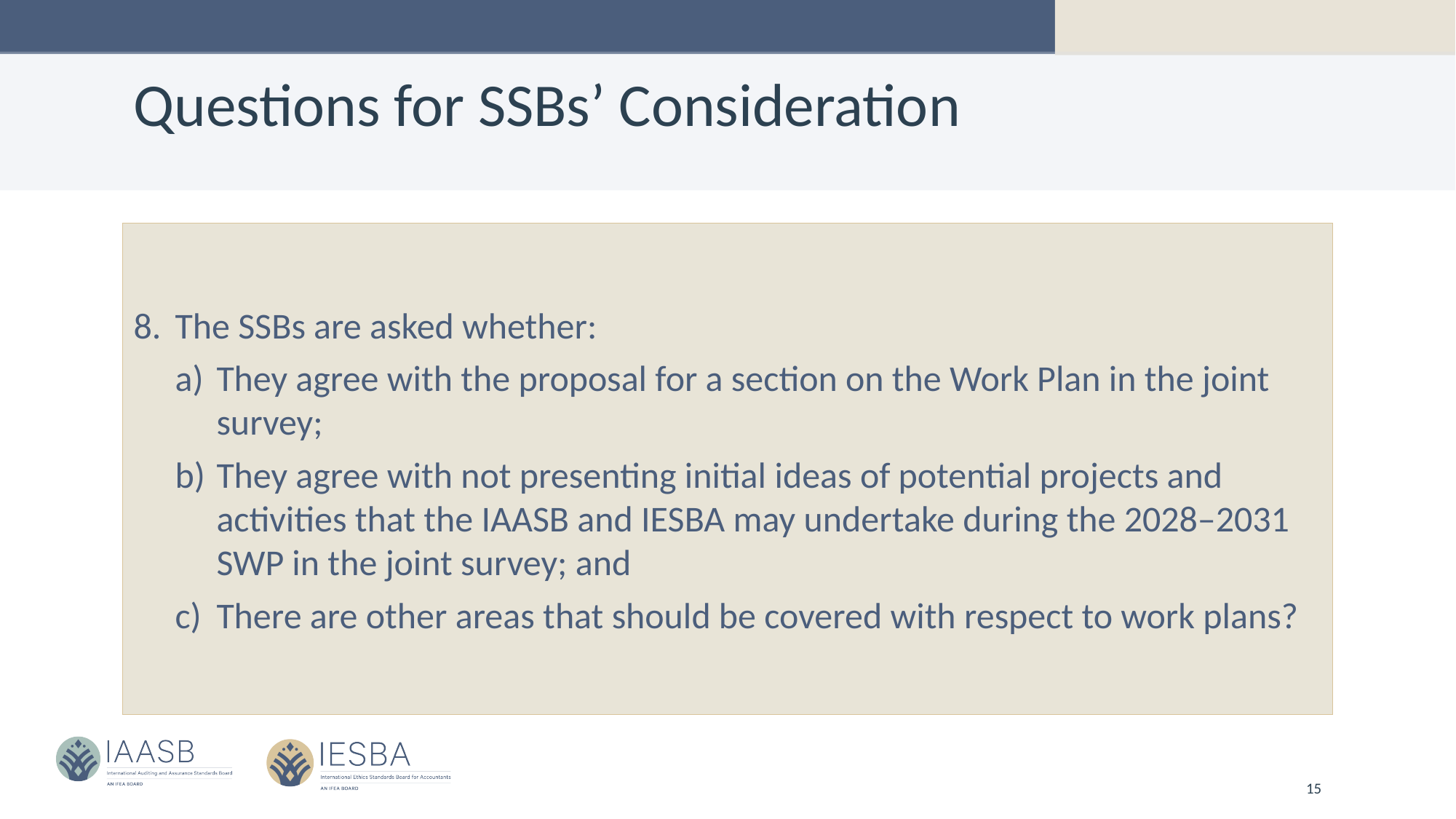

# Questions for SSBs’ Consideration
The SSBs are asked whether:
They agree with the proposal for a section on the Work Plan in the joint survey;
They agree with not presenting initial ideas of potential projects and activities that the IAASB and IESBA may undertake during the 2028–2031 SWP in the joint survey; and
There are other areas that should be covered with respect to work plans?
15